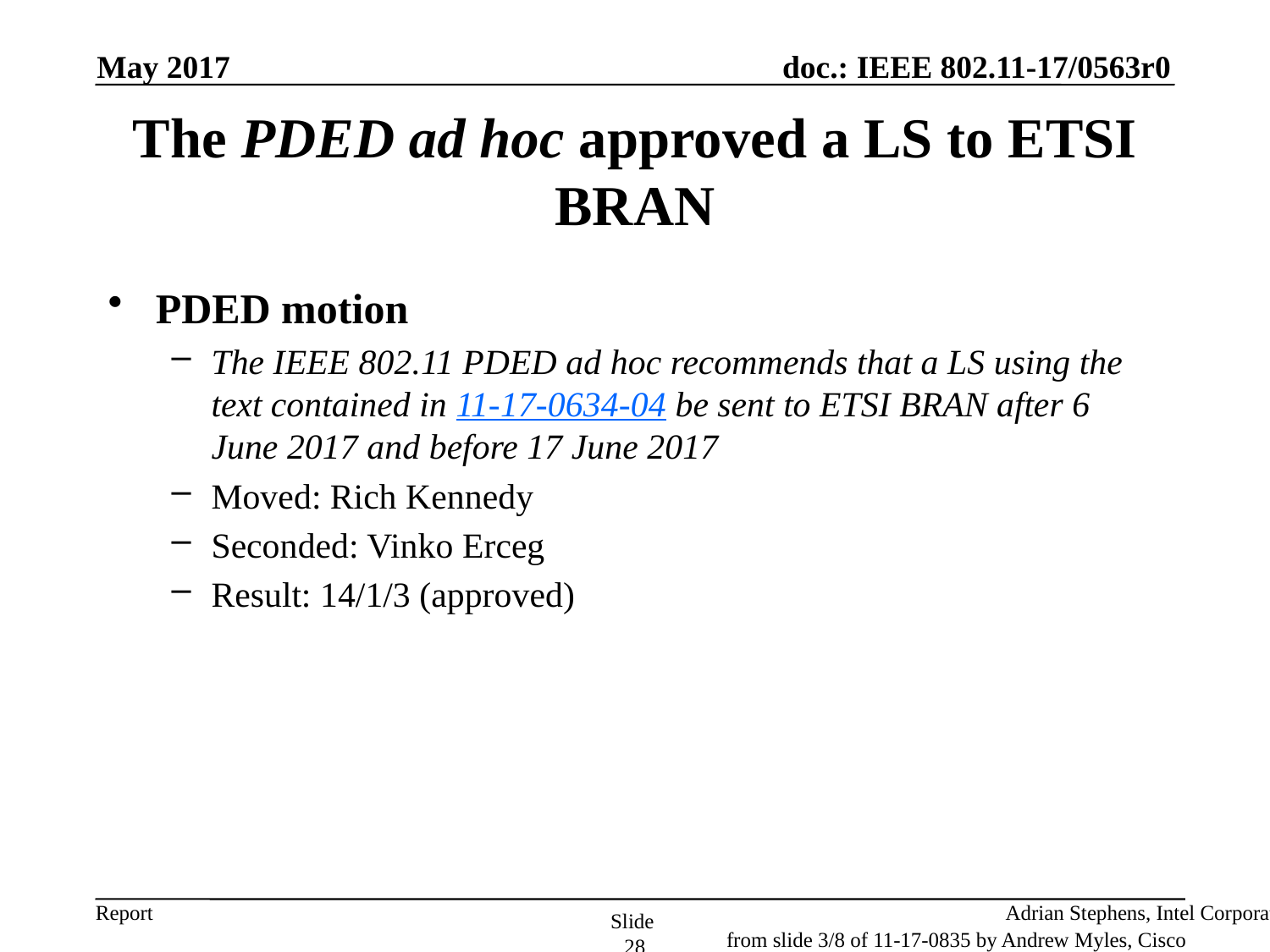

May 2017
# The PDED ad hoc approved a LS to ETSI BRAN
PDED motion
The IEEE 802.11 PDED ad hoc recommends that a LS using the text contained in 11-17-0634-04 be sent to ETSI BRAN after 6 June 2017 and before 17 June 2017
Moved: Rich Kennedy
Seconded: Vinko Erceg
Result: 14/1/3 (approved)
Adrian Stephens, Intel Corporation
Slide 28
from slide 3/8 of 11-17-0835 by Andrew Myles, Cisco